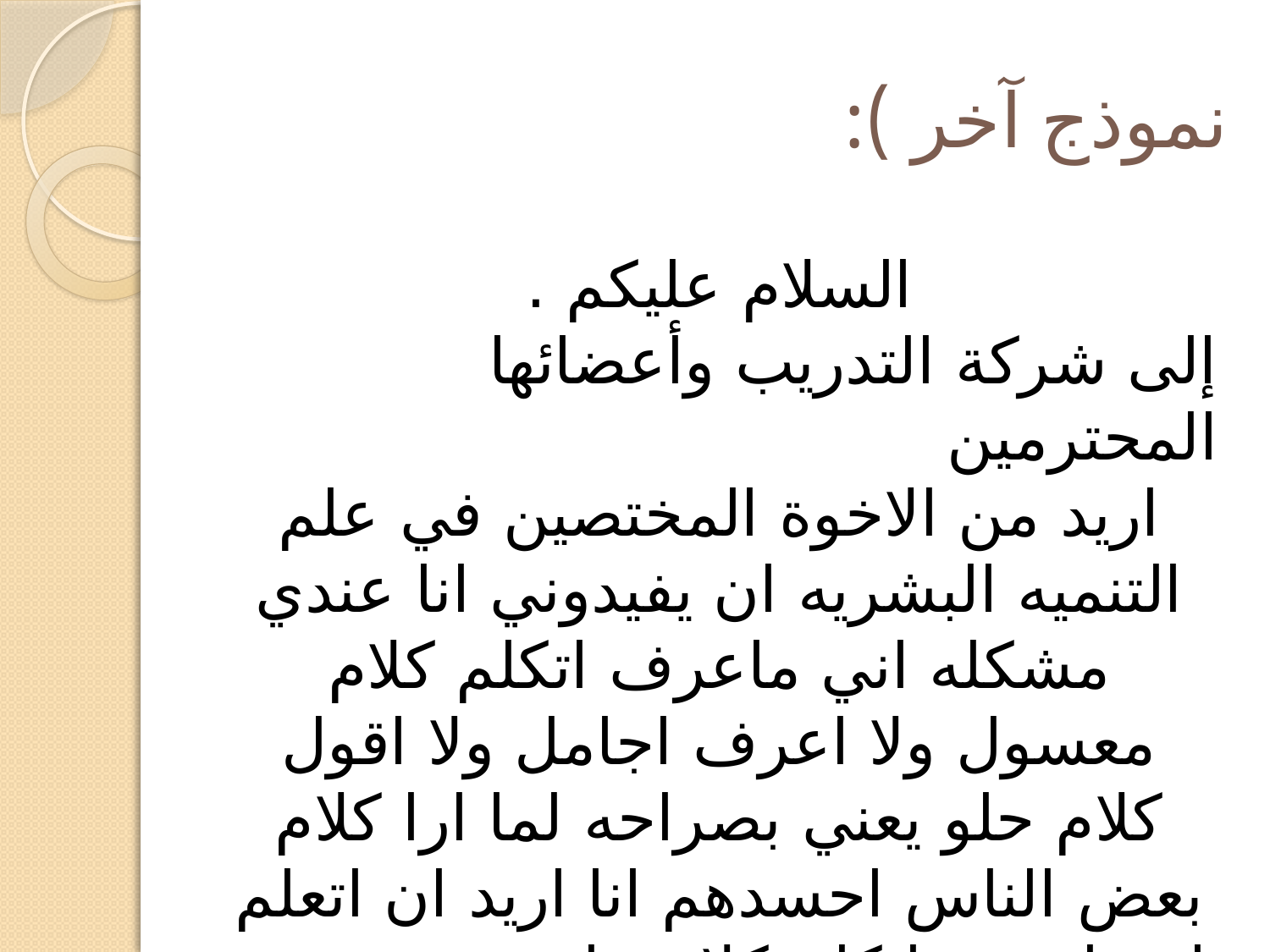

# نموذج آخر ):
السلام عليكم .
إلى شركة التدريب وأعضائها المحترمين
اريد من الاخوة المختصين في علم التنميه البشريه ان يفيدوني انا عندي مشكله اني ماعرف اتكلم كلام معسول ولا اعرف اجامل ولا اقول كلام حلو يعني بصراحه لما ارا كلام بعض الناس احسدهم انا اريد ان اتعلم اني اعرف اتكلم كلام حلو ومرتب بس ماقدرت احس لازم اغير نفسي بس لما اجي اطلع كلمة حلوه تطير الحروف